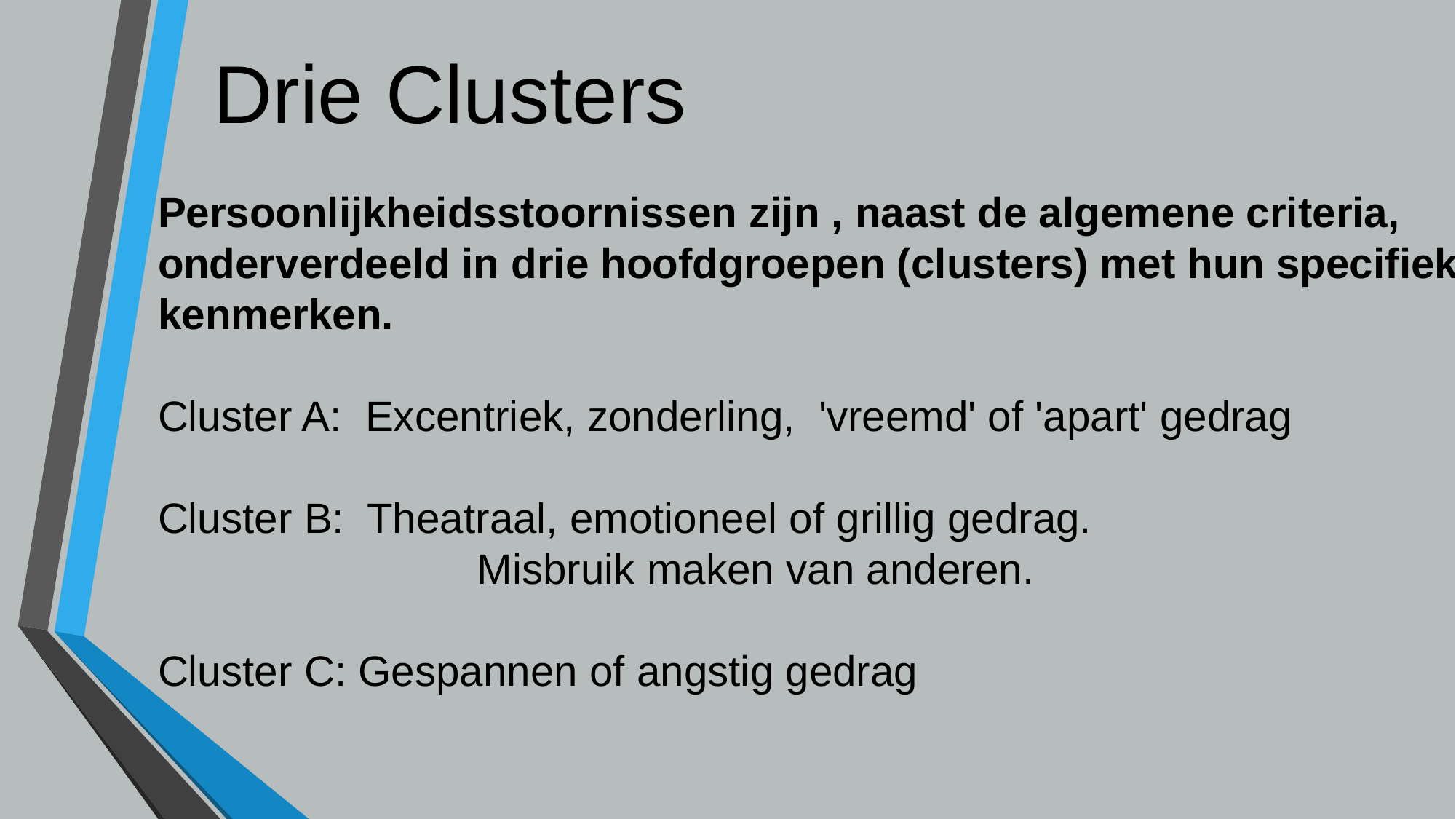

Drie Clusters
Persoonlijkheidsstoornissen zijn , naast de algemene criteria, onderverdeeld in drie hoofdgroepen (clusters) met hun specifieke kenmerken.

Cluster A:  Excentriek, zonderling,  'vreemd' of 'apart' gedrag

Cluster B:  Theatraal, emotioneel of grillig gedrag.
                           Misbruik maken van anderen.

Cluster C: Gespannen of angstig gedrag